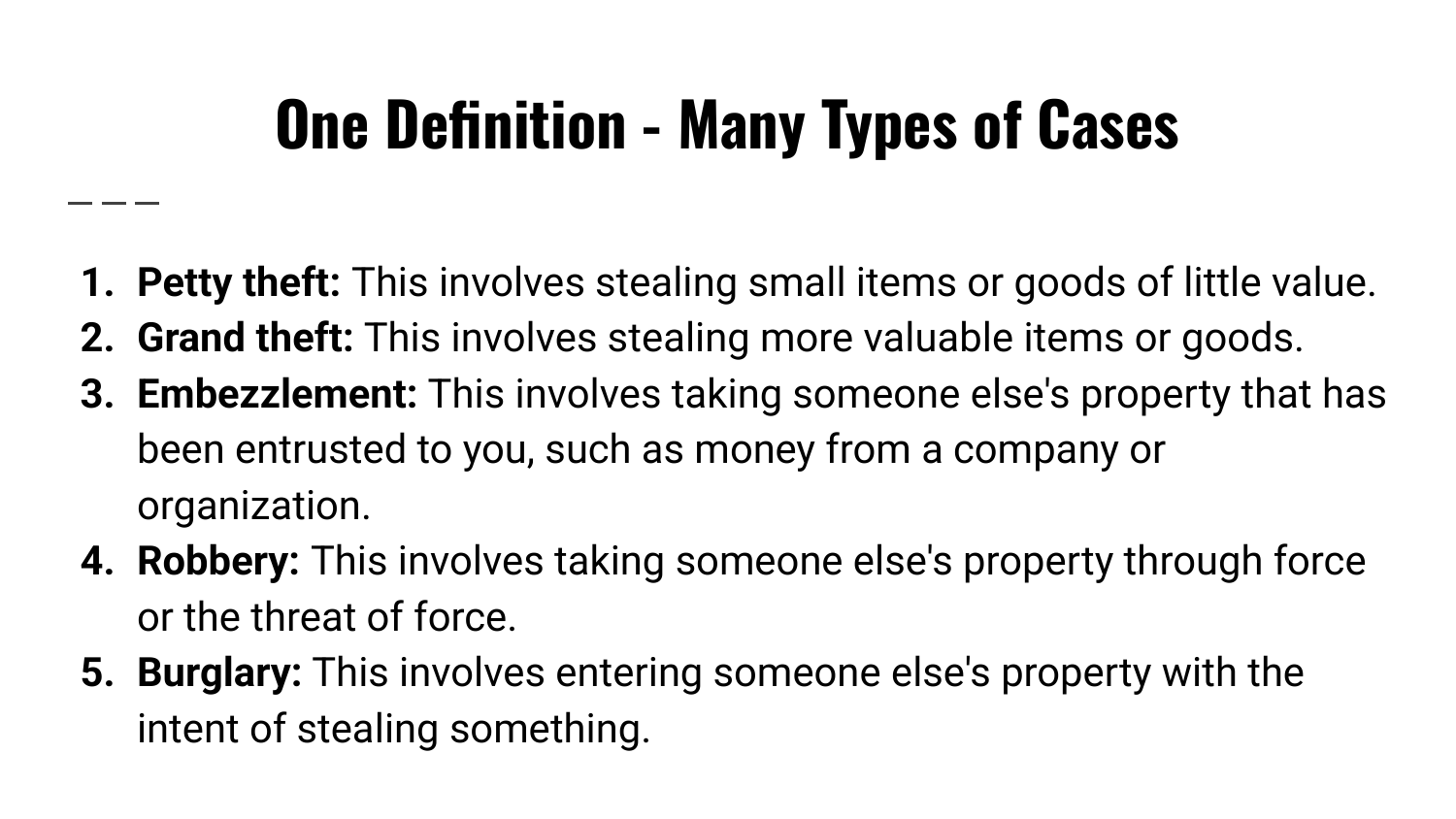

# One Definition - Many Types of Cases
Petty theft: This involves stealing small items or goods of little value.
Grand theft: This involves stealing more valuable items or goods.
Embezzlement: This involves taking someone else's property that has been entrusted to you, such as money from a company or organization.
Robbery: This involves taking someone else's property through force or the threat of force.
Burglary: This involves entering someone else's property with the intent of stealing something.